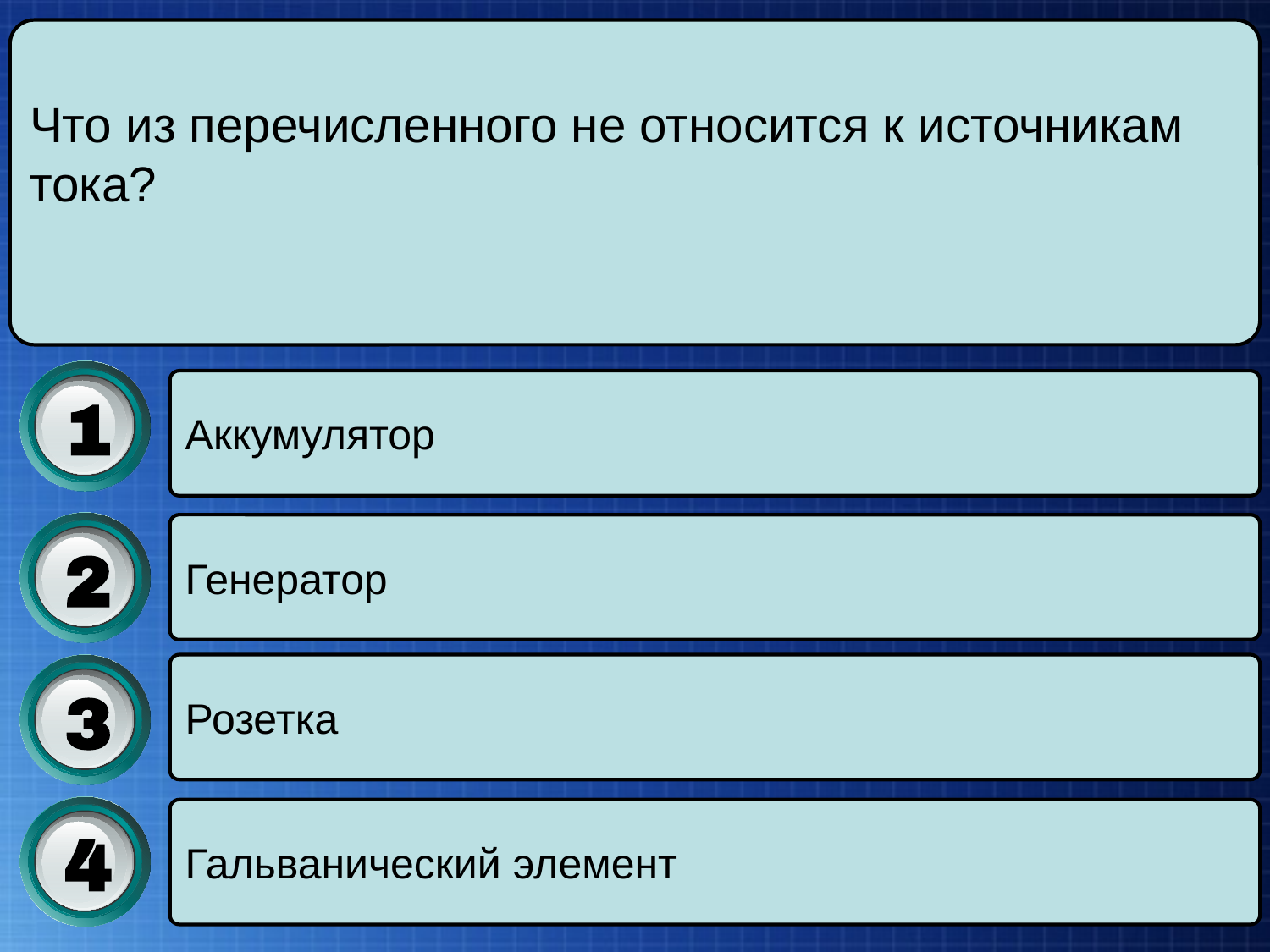

Что из перечисленного не относится к источникам тока?

1
Аккумулятор

2
Генератор

3
Розетка

4
Гальванический элемент